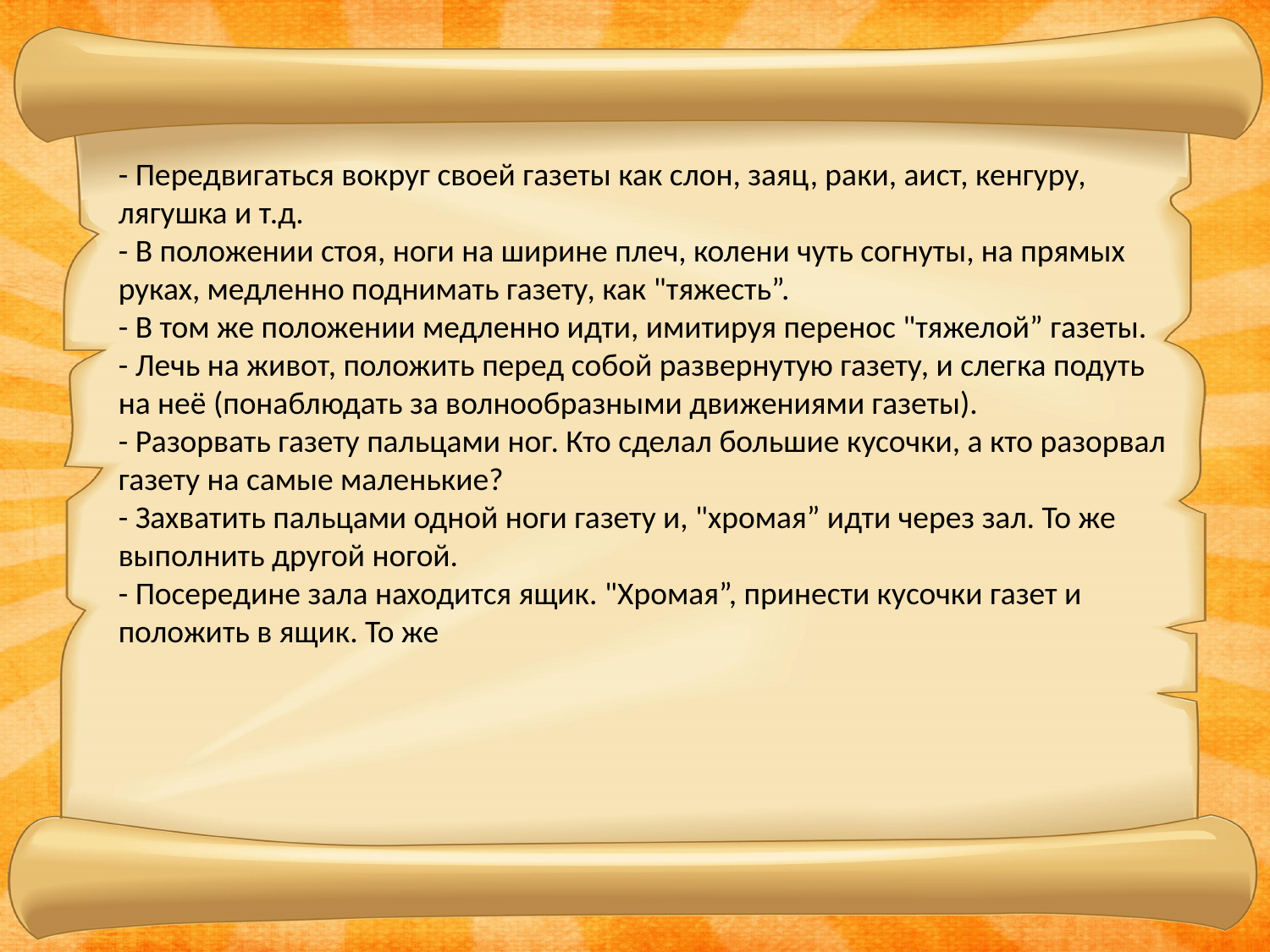

- Передвигаться вокруг своей газеты как слон, заяц, раки, аист, кенгуру, лягушка и т.д.
- В положении стоя, ноги на ширине плеч, колени чуть согнуты, на прямых руках, медленно поднимать газету, как "тяжесть”.
- В том же положении медленно идти, имитируя перенос "тяжелой” газеты.
- Лечь на живот, положить перед собой развернутую газету, и слегка подуть на неё (понаблюдать за волнообразными движениями газеты).
- Разорвать газету пальцами ног. Кто сделал большие кусочки, а кто разорвал газету на самые маленькие?
- Захватить пальцами одной ноги газету и, "хромая” идти через зал. То же выполнить другой ногой.
- Посередине зала находится ящик. "Хромая”, принести кусочки газет и положить в ящик. То же